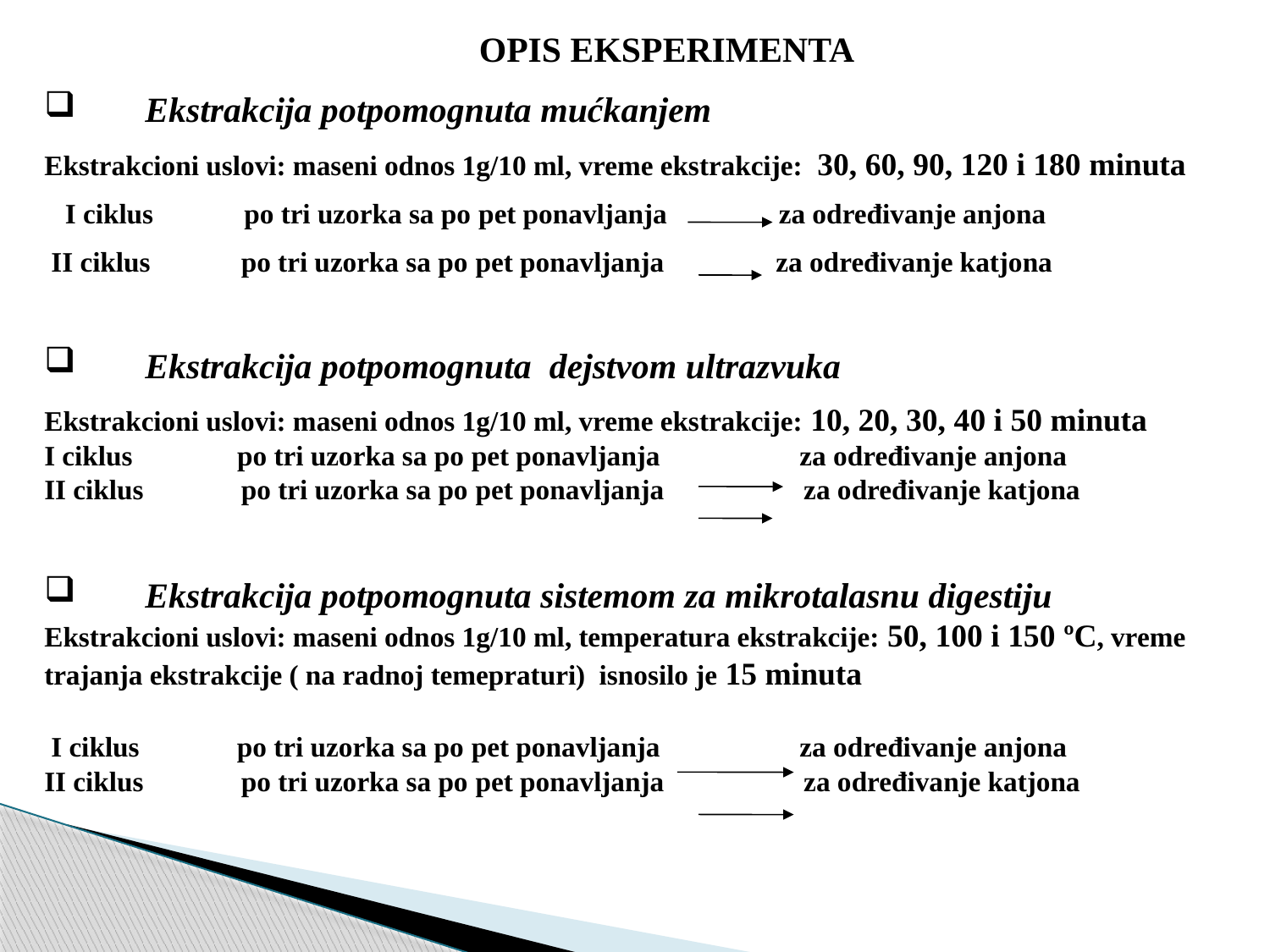

OPIS EKSPERIMENTA
      Ekstrakcija potpomognuta mućkanjem
Ekstrakcioni uslovi: maseni odnos 1g/10 ml, vreme ekstrakcije:  30, 60, 90, 120 i 180 minuta
   I ciklus             po tri uzorka sa po pet ponavljanja                za određivanje anjona
 II ciklus             po tri uzorka sa po pet ponavljanja                za određivanje katjona

      Ekstrakcija potpomognuta  dejstvom ultrazvuka
Ekstrakcioni uslovi: maseni odnos 1g/10 ml, vreme ekstrakcije: 10, 20, 30, 40 i 50 minuta
I ciklus               po tri uzorka sa po pet ponavljanja                    za određivanje anjona
II ciklus              po tri uzorka sa po pet ponavljanja                    za određivanje katjona

      Ekstrakcija potpomognuta sistemom za mikrotalasnu digestiju
Ekstrakcioni uslovi: maseni odnos 1g/10 ml, temperatura ekstrakcije: 50, 100 i 150 ºC, vreme
trajanja ekstrakcije ( na radnoj temepraturi)  isnosilo je 15 minuta

 I ciklus              po tri uzorka sa po pet ponavljanja                    za određivanje anjona
II ciklus              po tri uzorka sa po pet ponavljanja                    za određivanje katjona